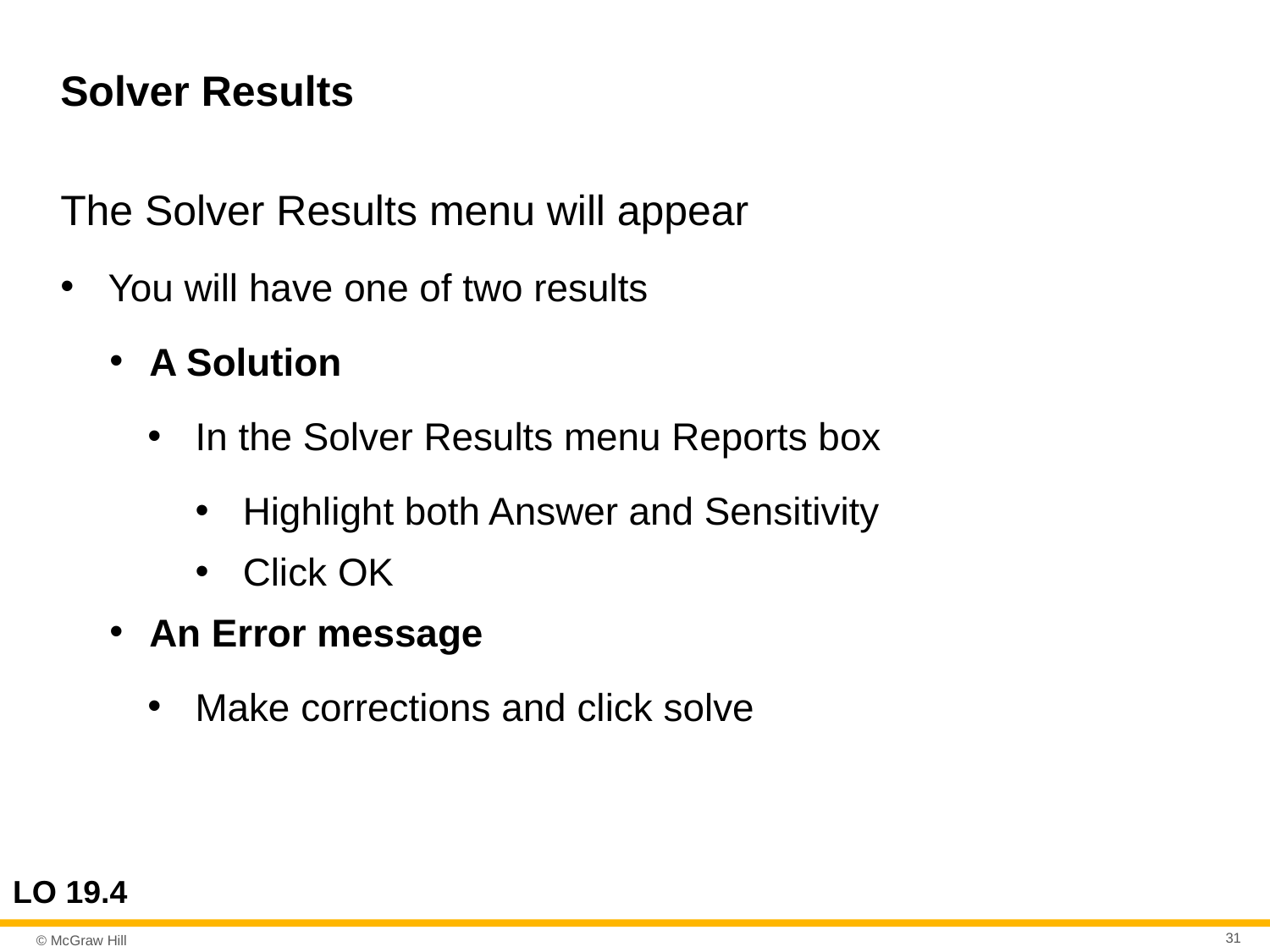

# Solver Results
The Solver Results menu will appear
You will have one of two results
A Solution
In the Solver Results menu Reports box
Highlight both Answer and Sensitivity
Click OK
An Error message
Make corrections and click solve
LO 19.4